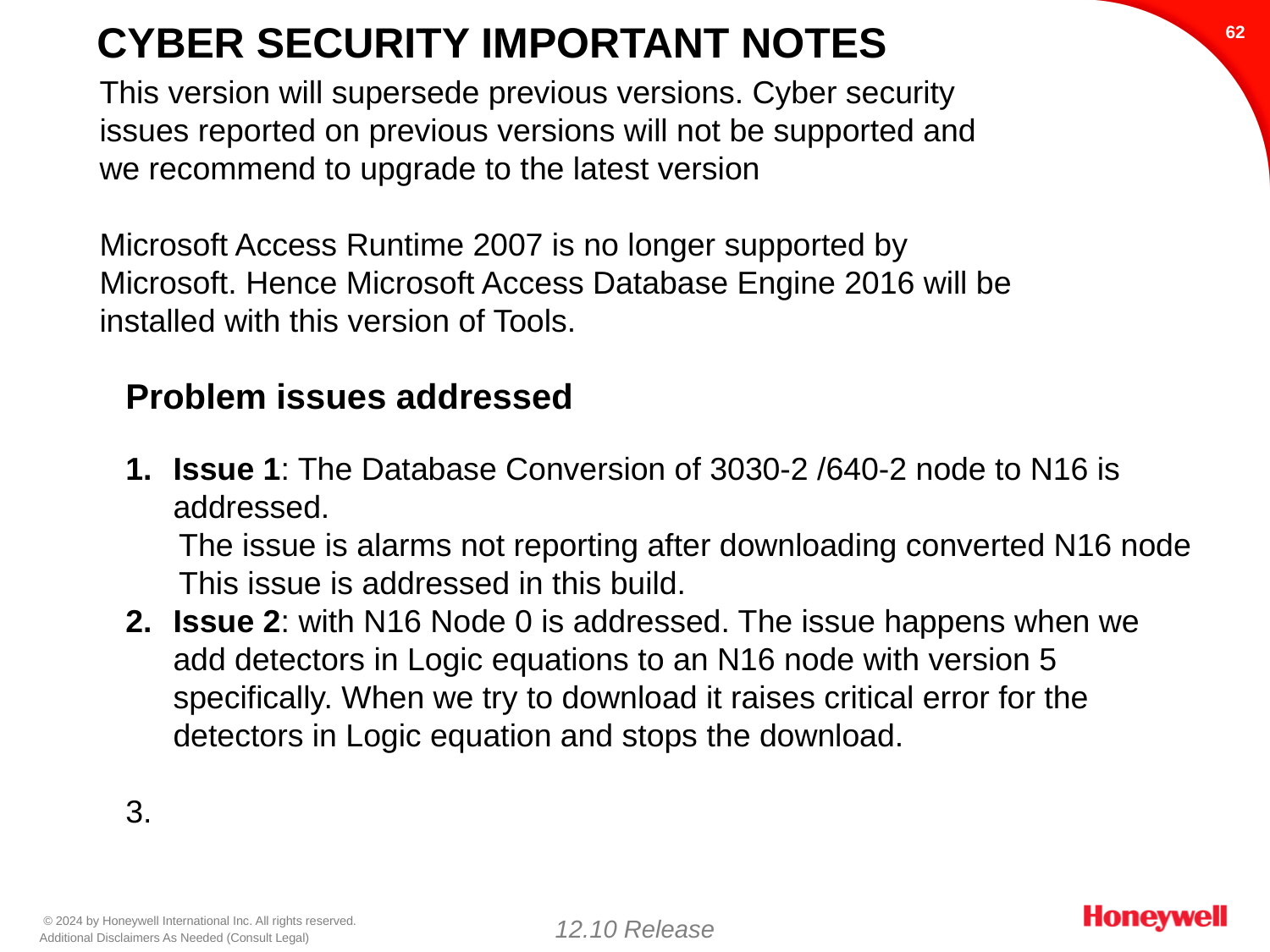

62
# Cyber security Important notes
This version will supersede previous versions. Cyber security issues reported on previous versions will not be supported and we recommend to upgrade to the latest version

Microsoft Access Runtime 2007 is no longer supported by Microsoft. Hence Microsoft Access Database Engine 2016 will be installed with this version of Tools.

Problem issues addressed
Issue 1: The Database Conversion of 3030-2 /640-2 node to N16 is addressed.
      The issue is alarms not reporting after downloading converted N16 node
      This issue is addressed in this build.
Issue 2: with N16 Node 0 is addressed. The issue happens when we add detectors in Logic equations to an N16 node with version 5 specifically. When we try to download it raises critical error for the detectors in Logic equation and stops the download.

12.10 Release